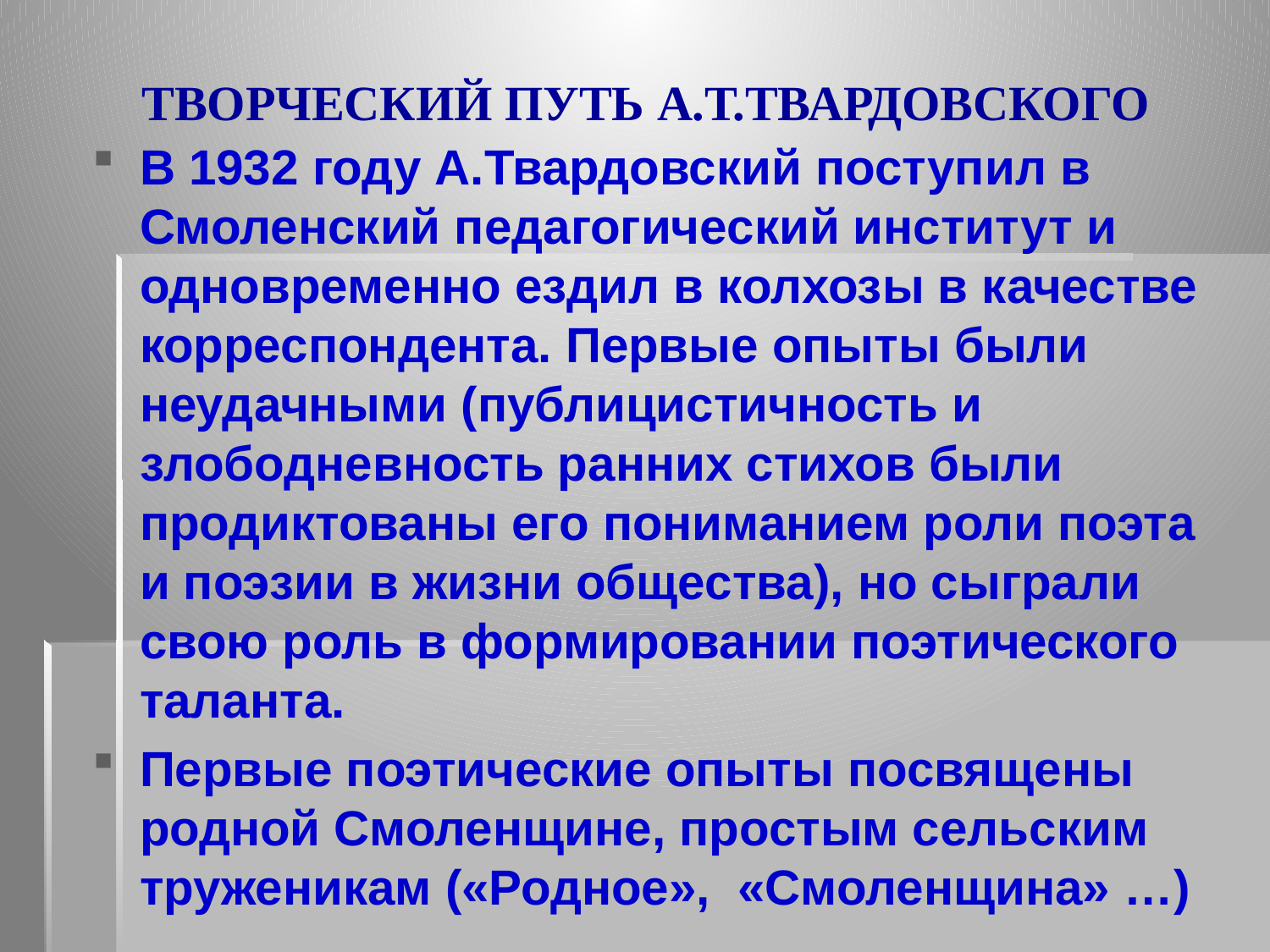

# ТВОРЧЕСКИЙ ПУТЬ А.Т.ТВАРДОВСКОГО
В 1932 году А.Твардовский поступил в Смоленский педагогический институт и одновременно ездил в колхозы в качестве корреспондента. Первые опыты были неудачными (публицистичность и злободневность ранних стихов были продиктованы его пониманием роли поэта и поэзии в жизни общества), но сыграли свою роль в формировании поэтического таланта.
Первые поэтические опыты посвящены  родной Смоленщине, простым сельским труженикам («Родное»,  «Смоленщина» …)